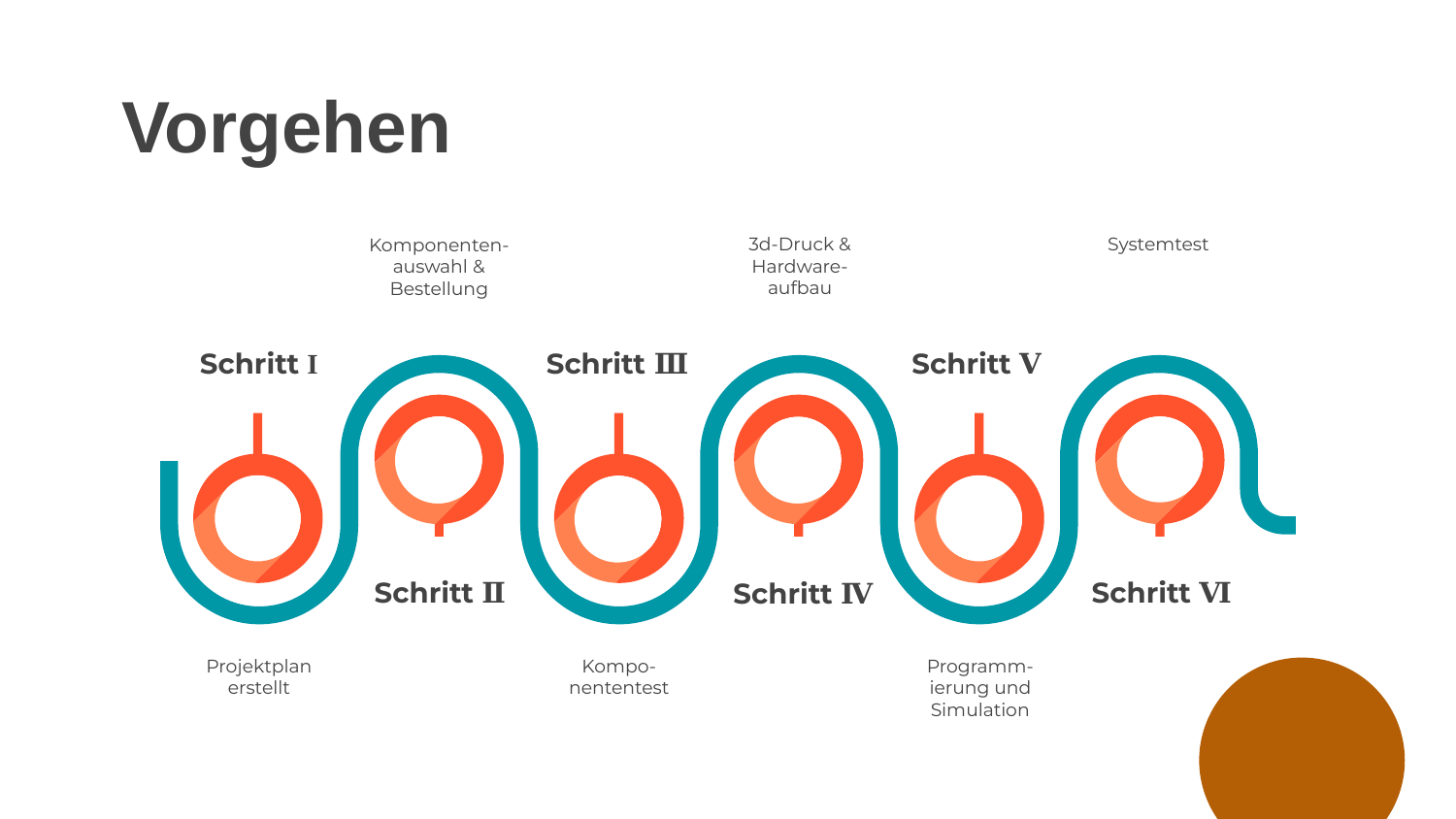

# Vorgehen
3d-Druck & Hardware-aufbau
Systemtest
Komponenten-auswahl & Bestellung
Schritt I
Schritt Ⅲ
Schritt Ⅴ
Schritt Ⅵ
Schritt Ⅱ
Schritt Ⅳ
Projektplan erstellt
Kompo-nententest
Programm-ierung und Simulation